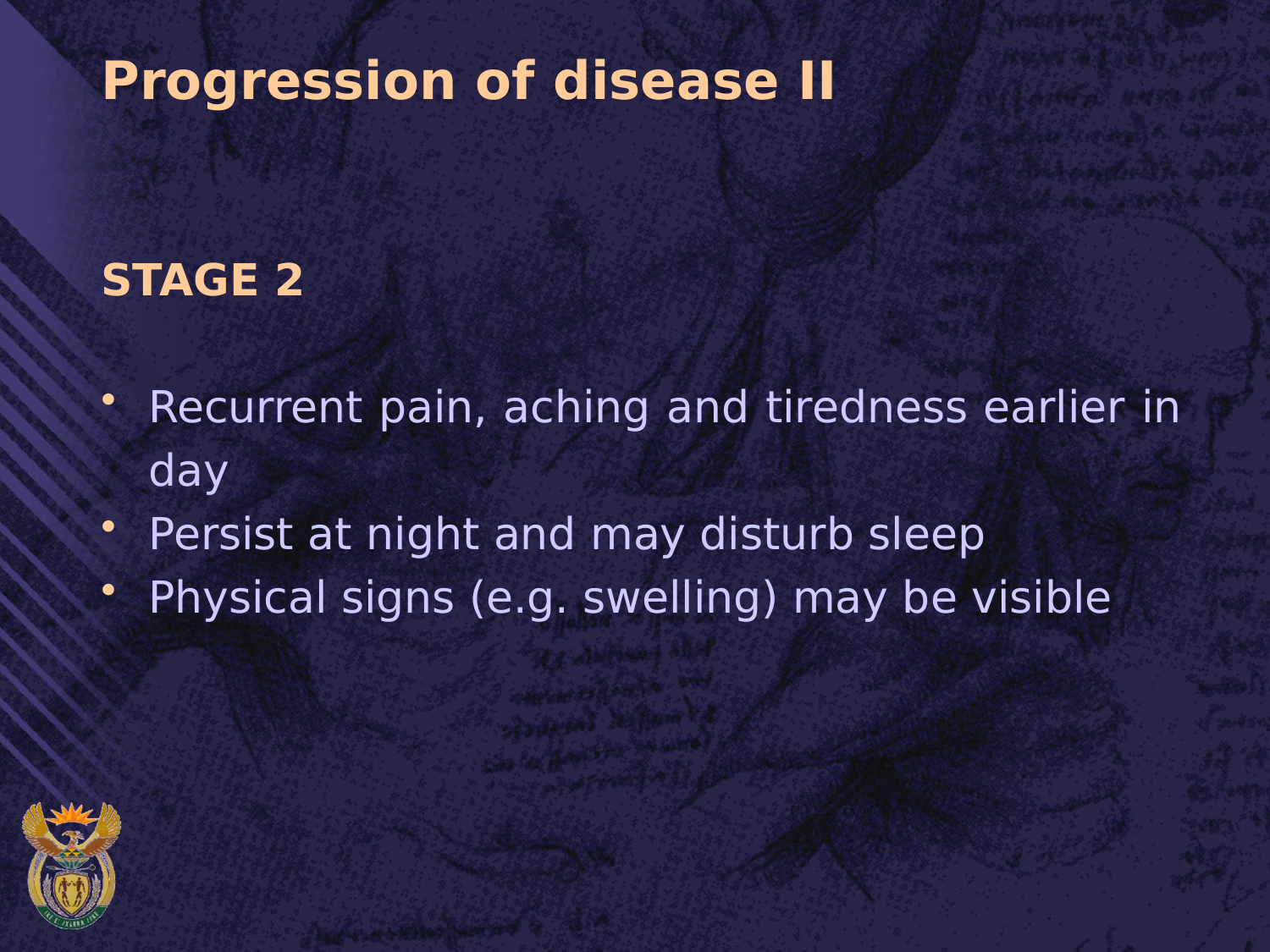

# Progression of disease II
STAGE 2

Recurrent pain, aching and tiredness earlier in day
Persist at night and may disturb sleep
Physical signs (e.g. swelling) may be visible